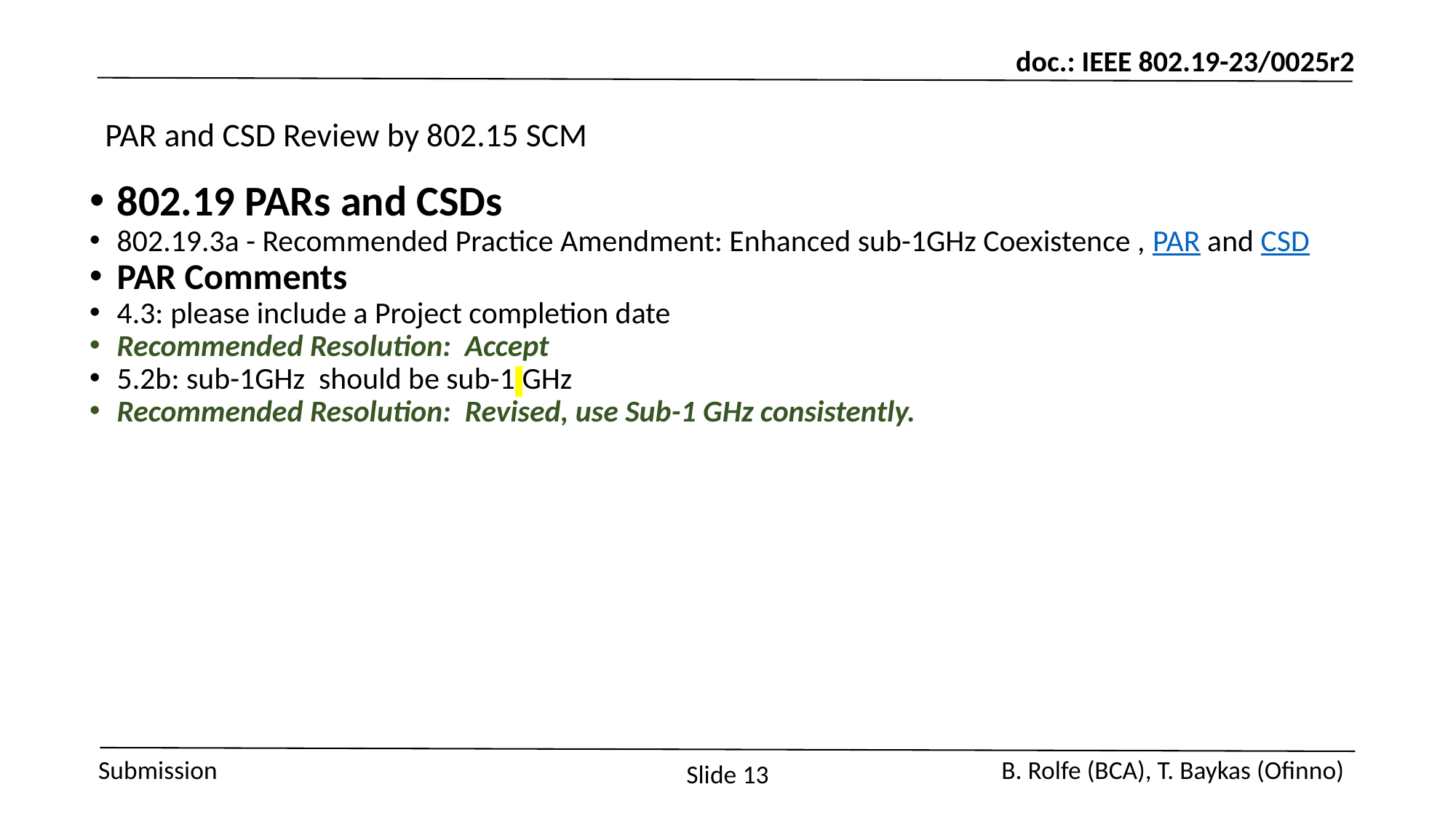

# PAR and CSD Review by 802.15 SCM
802.19 PARs and CSDs
802.19.3a - Recommended Practice Amendment: Enhanced sub-1GHz Coexistence , PAR and CSD
PAR Comments
4.3: please include a Project completion date
Recommended Resolution:  Accept
5.2b: sub-1GHz  should be sub-1 GHz
Recommended Resolution:  Revised, use Sub-1 GHz consistently.